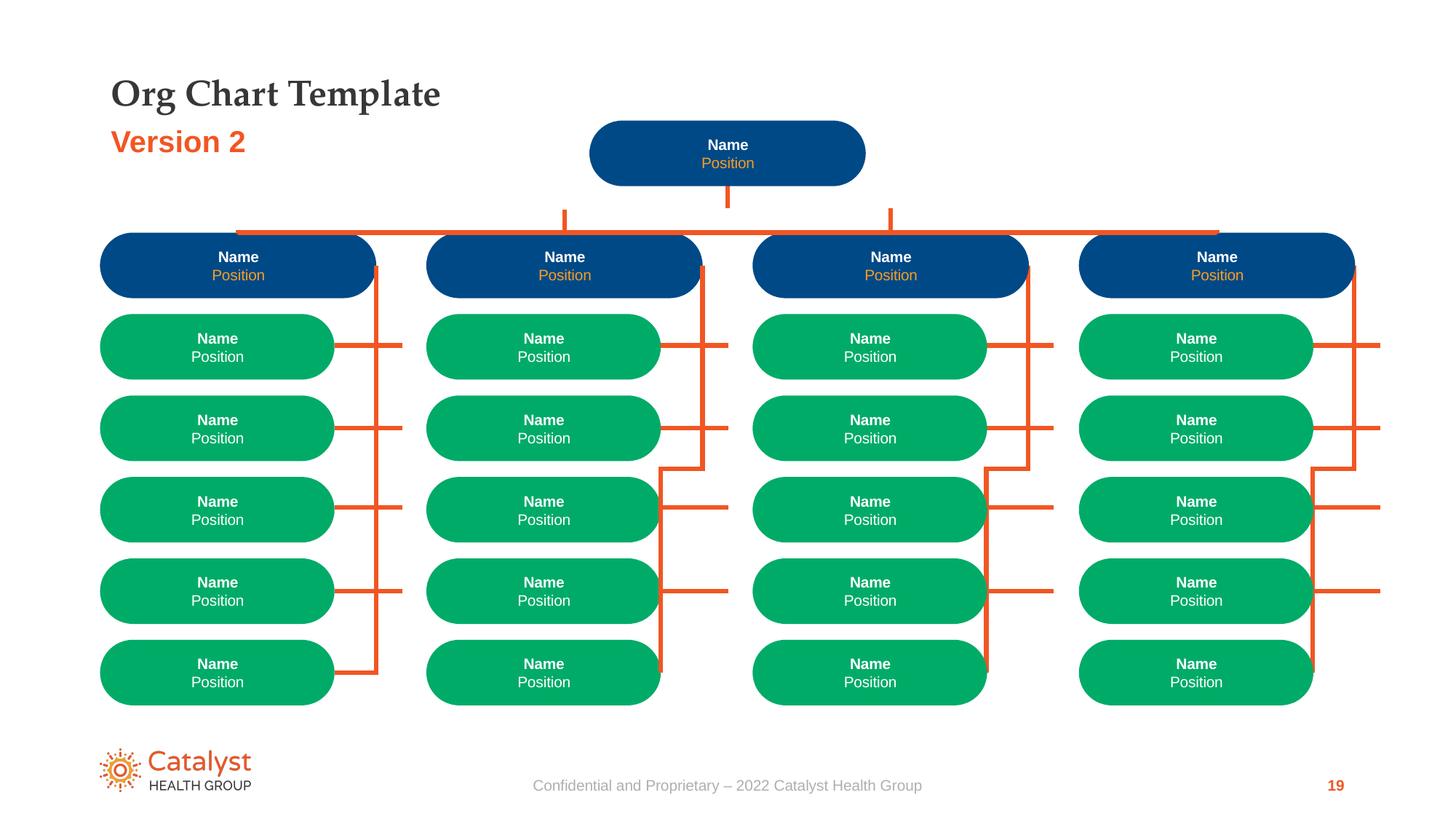

# Org Chart Template
Version 2
Name
Position
Name
Position
Name
Position
Name
Position
Name
Position
Name
Position
Name
Position
Name
Position
Name
Position
Name
Position
Name
Position
Name
Position
Name
Position
Name
Position
Name
Position
Name
Position
Name
Position
Name
Position
Name
Position
Name
Position
Name
Position
Name
Position
Name
Position
Name
Position
Name
Position
19